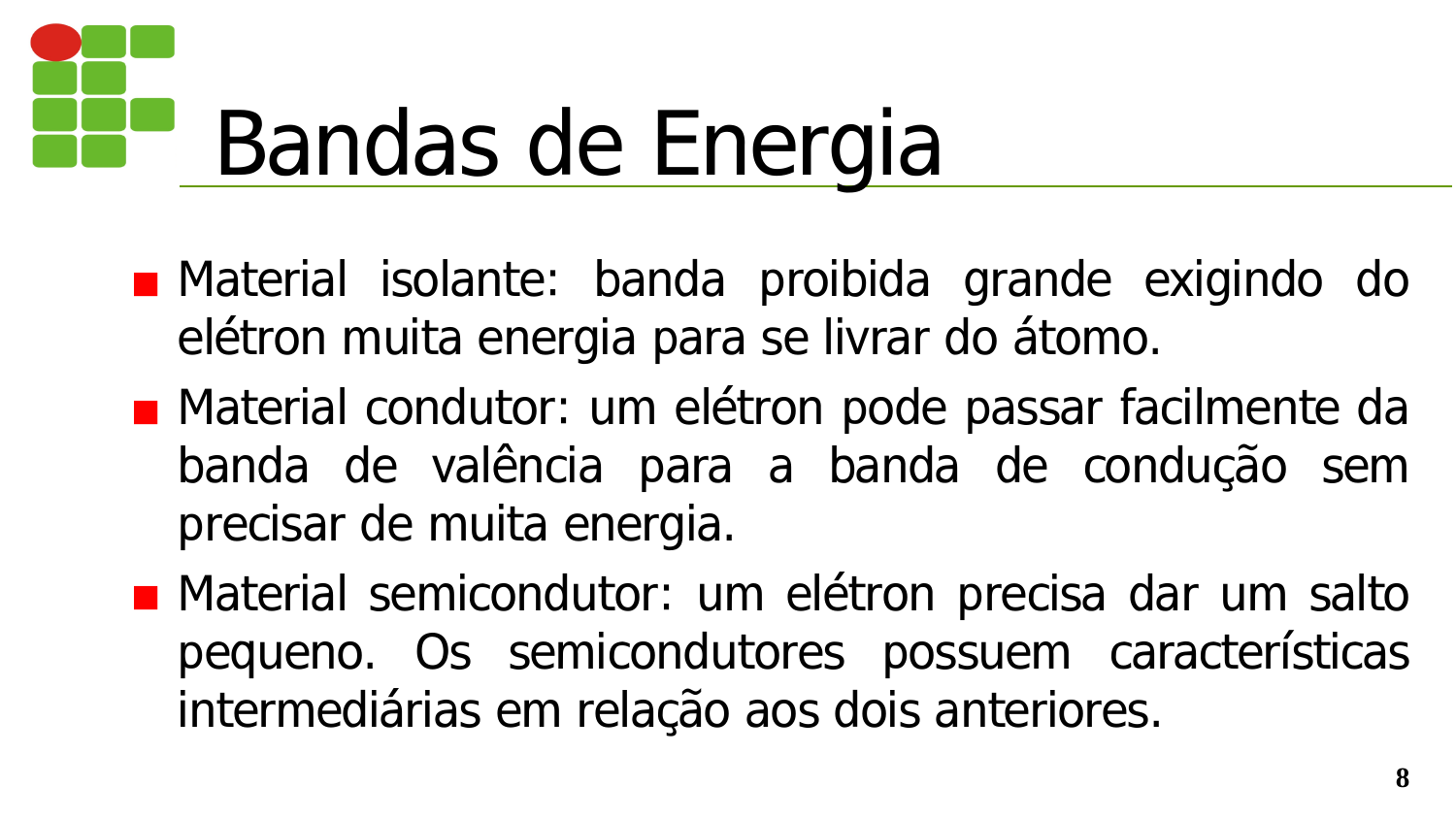

# Bandas de Energia
Material isolante: banda proibida grande exigindo do elétron muita energia para se livrar do átomo.
Material condutor: um elétron pode passar facilmente da banda de valência para a banda de condução sem precisar de muita energia.
Material semicondutor: um elétron precisa dar um salto pequeno. Os semicondutores possuem características intermediárias em relação aos dois anteriores.
8